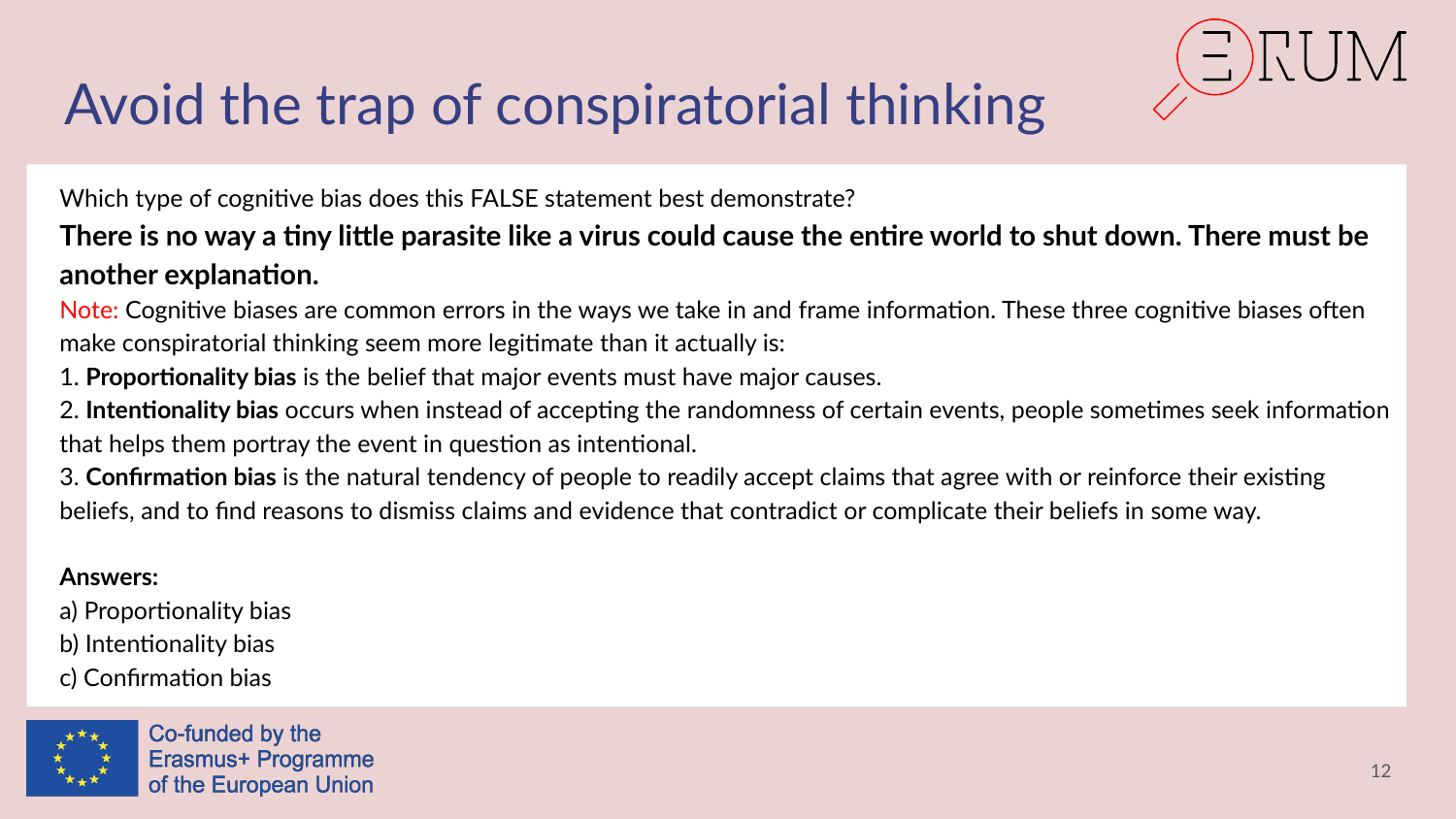

# Avoid the trap of conspiratorial thinking
Which type of cognitive bias does this FALSE statement best demonstrate?
There is no way a tiny little parasite like a virus could cause the entire world to shut down. There must be another explanation.
Note: Cognitive biases are common errors in the ways we take in and frame information. These three cognitive biases often make conspiratorial thinking seem more legitimate than it actually is:
1. Proportionality bias is the belief that major events must have major causes.
2. Intentionality bias occurs when instead of accepting the randomness of certain events, people sometimes seek information that helps them portray the event in question as intentional.
3. Confirmation bias is the natural tendency of people to readily accept claims that agree with or reinforce their existing beliefs, and to find reasons to dismiss claims and evidence that contradict or complicate their beliefs in some way.

Answers:
a) Proportionality bias
b) Intentionality bias
c) Confirmation bias

12